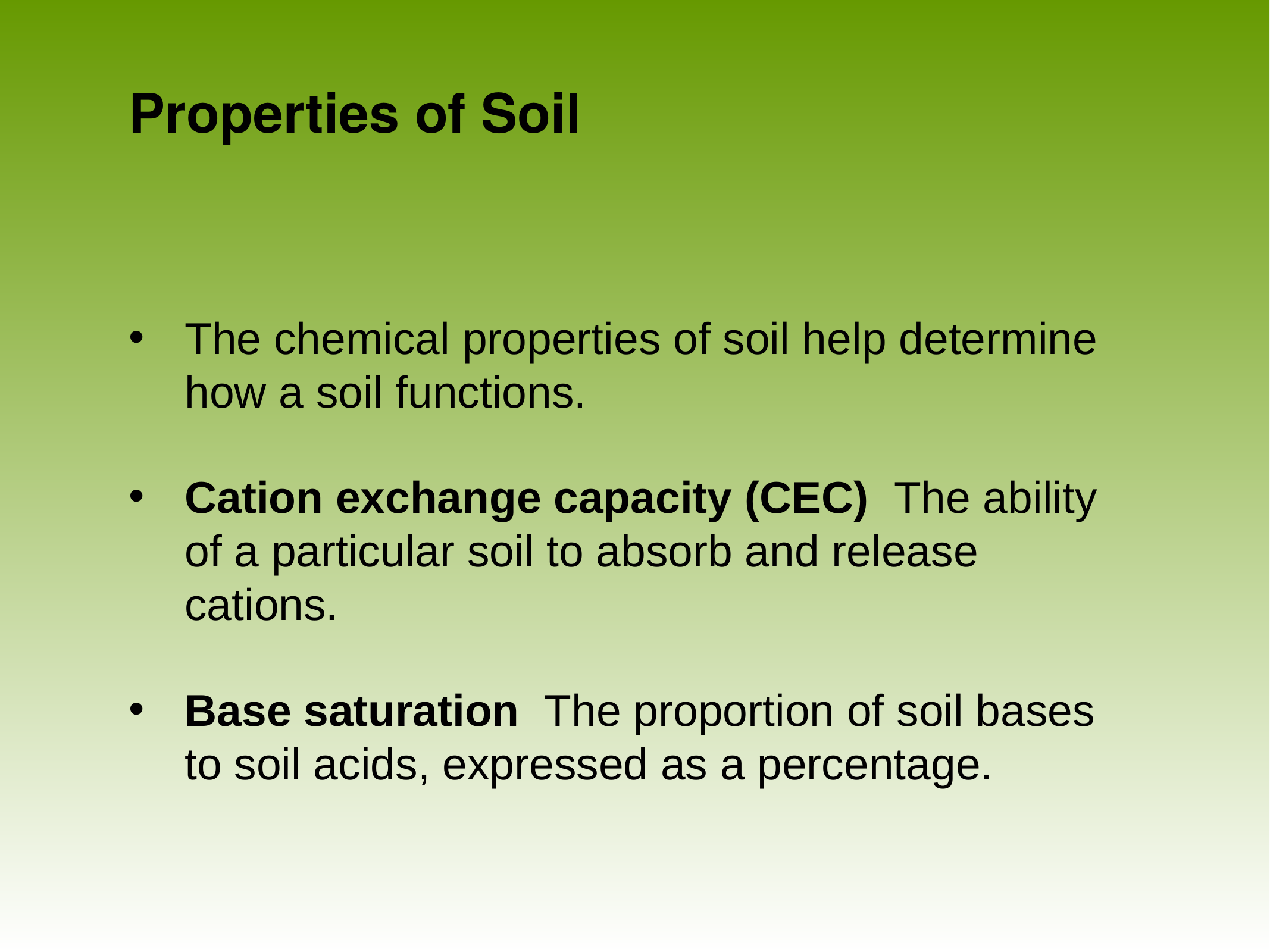

# Properties of Soil
The chemical properties of soil help determine how a soil functions.
Cation exchange capacity (CEC)  The ability of a particular soil to absorb and release cations.
Base saturation  The proportion of soil bases to soil acids, expressed as a percentage.